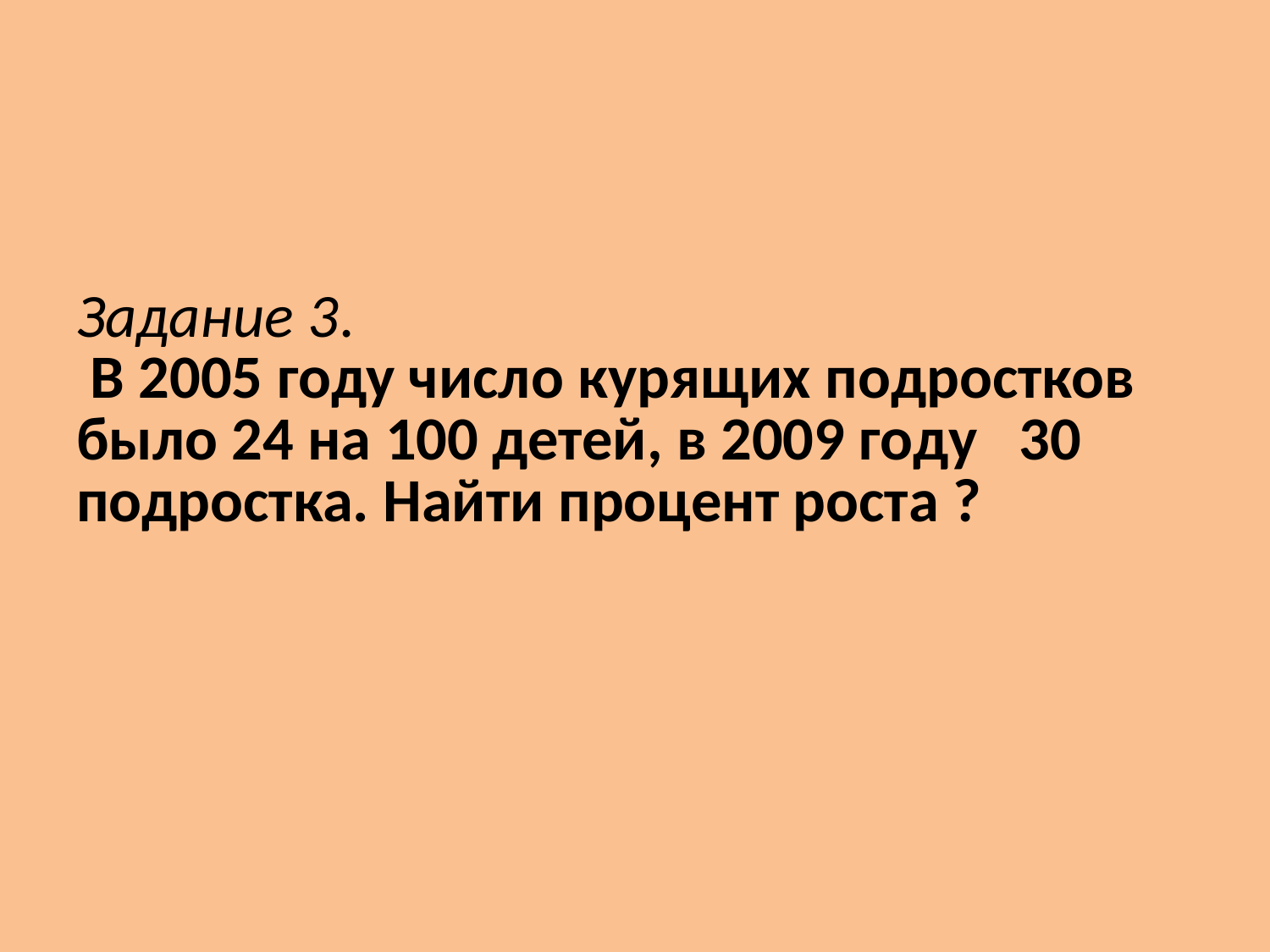

# Задание 3. В 2005 году число курящих подростков было 24 на 100 детей, в 2009 году   30  подростка. Найти процент роста ?